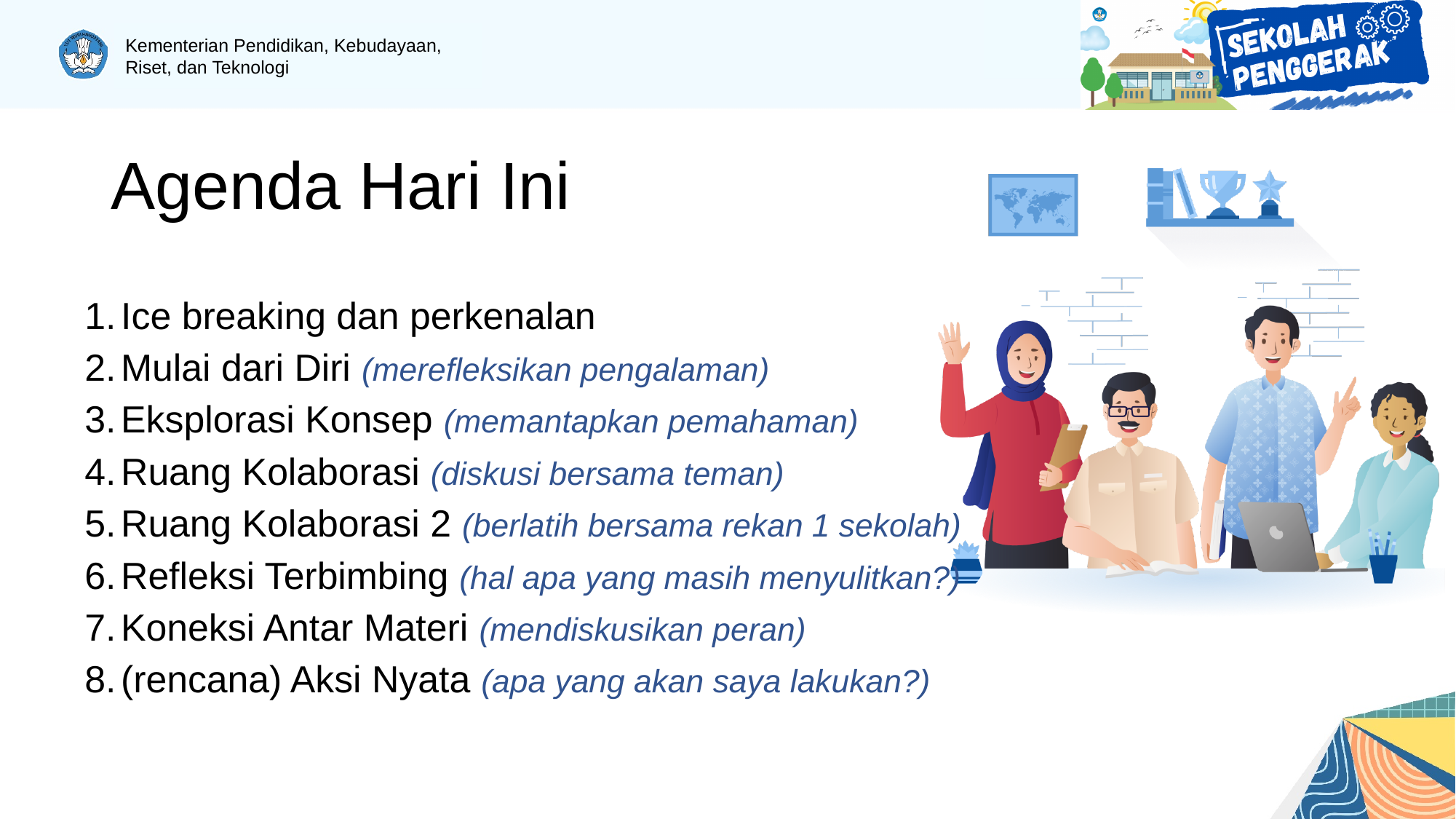

# Agenda Hari Ini
Ice breaking dan perkenalan
Mulai dari Diri (merefleksikan pengalaman)
Eksplorasi Konsep (memantapkan pemahaman)
Ruang Kolaborasi (diskusi bersama teman)
Ruang Kolaborasi 2 (berlatih bersama rekan 1 sekolah)
Refleksi Terbimbing (hal apa yang masih menyulitkan?)
Koneksi Antar Materi (mendiskusikan peran)
(rencana) Aksi Nyata (apa yang akan saya lakukan?)